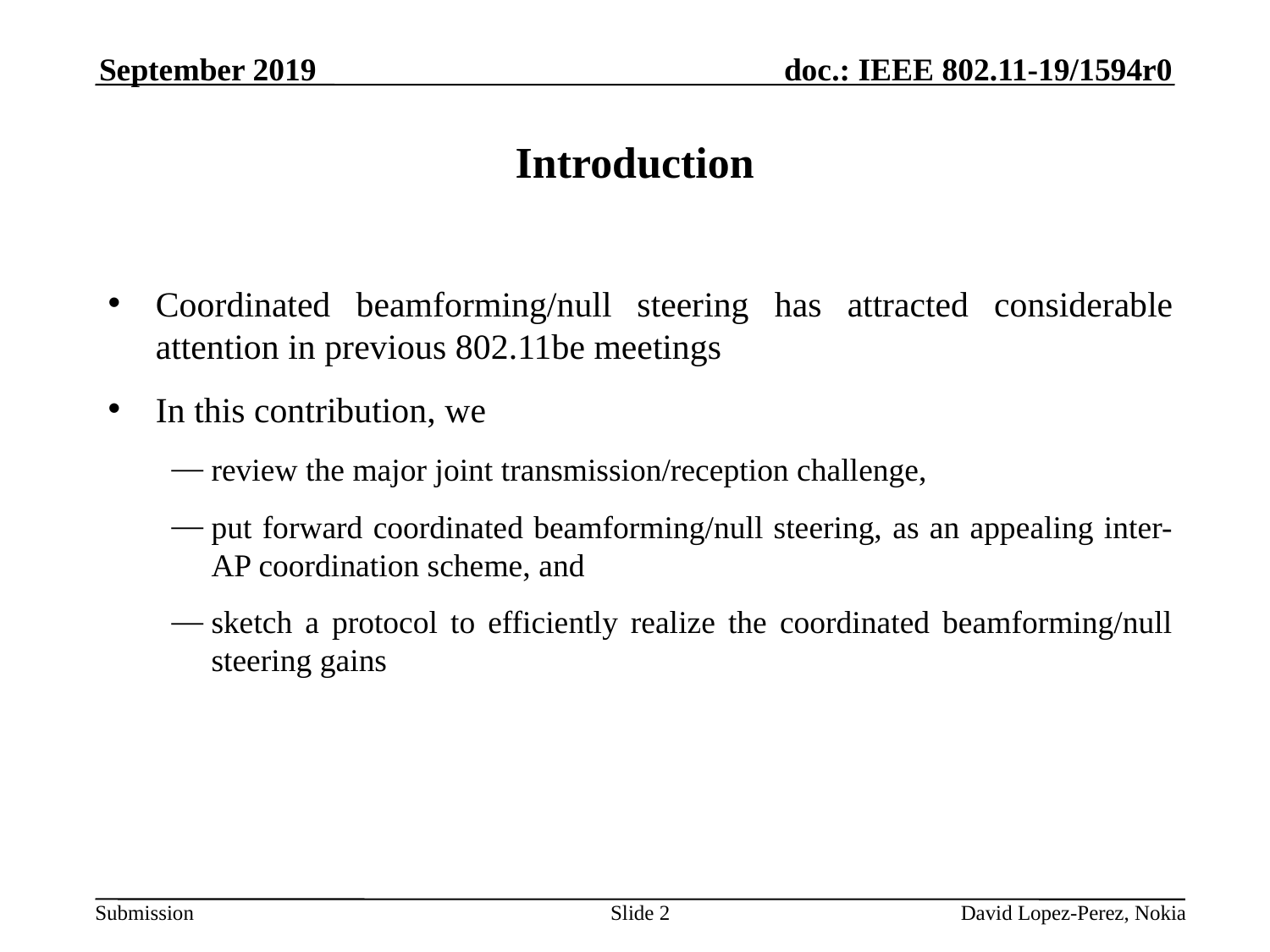

September 2019
# Introduction
Coordinated beamforming/null steering has attracted considerable attention in previous 802.11be meetings
In this contribution, we
review the major joint transmission/reception challenge,
put forward coordinated beamforming/null steering, as an appealing inter-AP coordination scheme, and
sketch a protocol to efficiently realize the coordinated beamforming/null steering gains

Slide 2
 David Lopez-Perez, Nokia